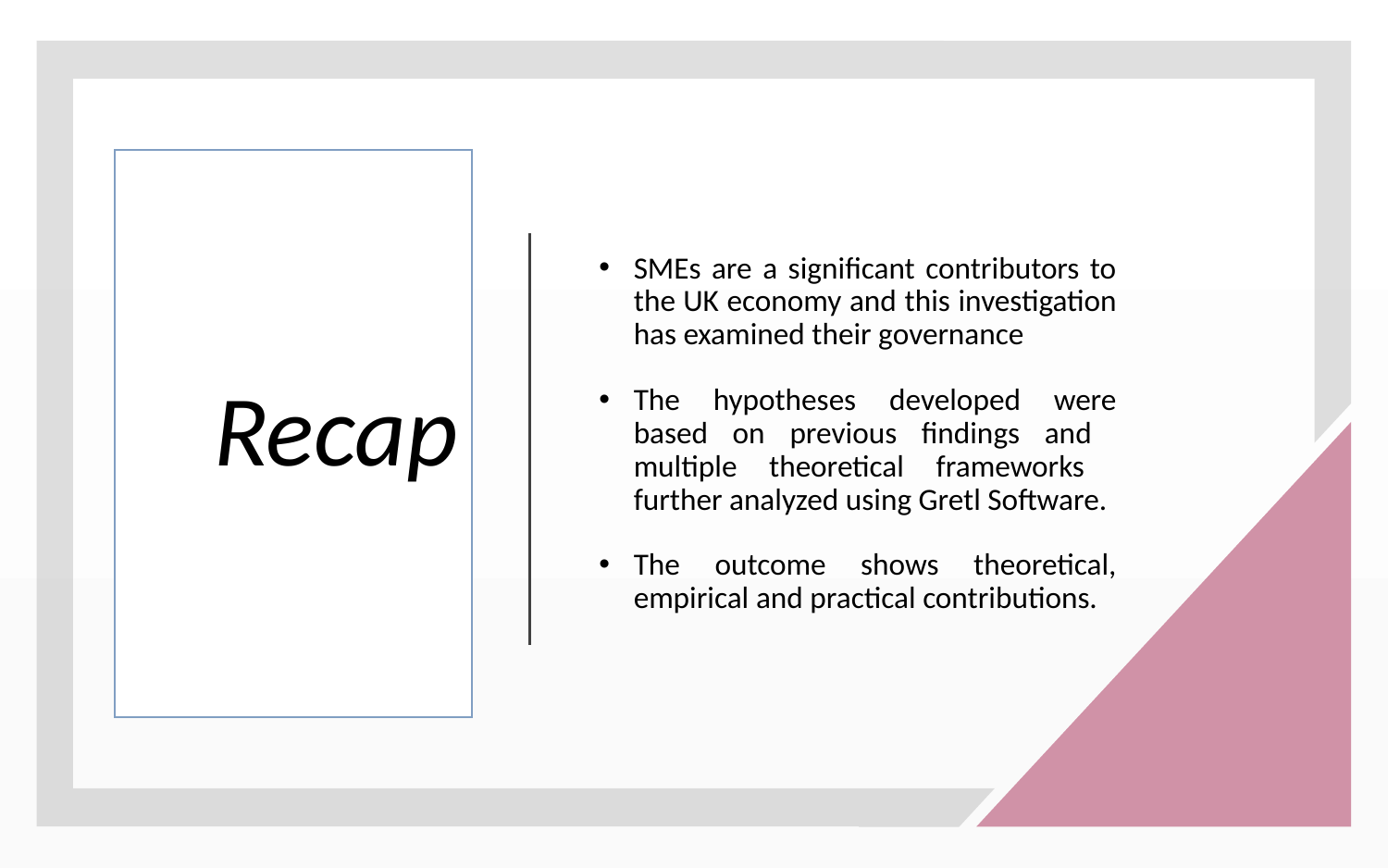

Recap
SMEs are a significant contributors to the UK economy and this investigation has examined their governance
The hypotheses developed were based on previous findings and  multiple theoretical frameworks  further analyzed using Gretl Software.
The outcome shows theoretical, empirical and practical contributions.